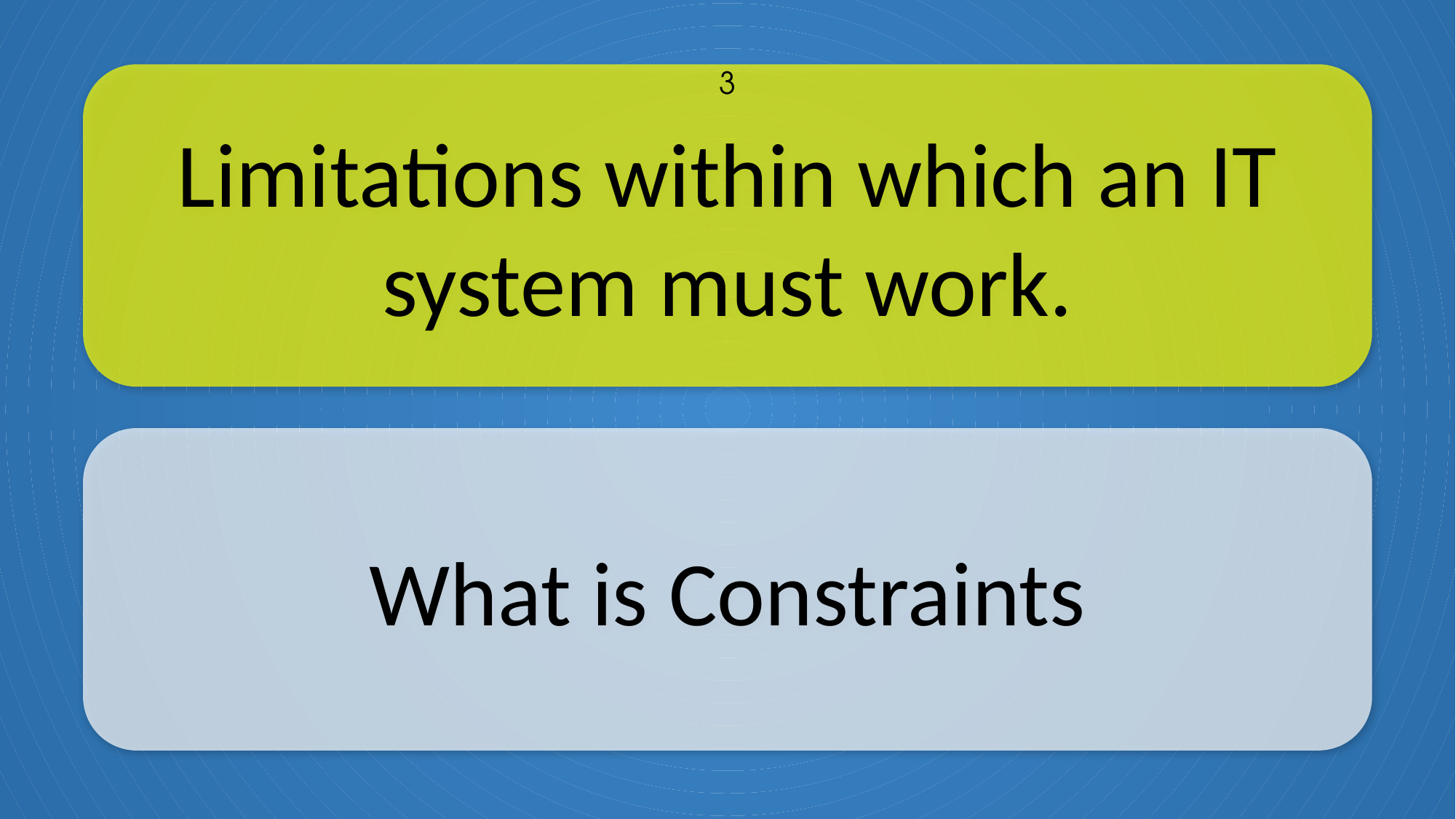

Limitations within which an IT system must work.
3
What is Constraints